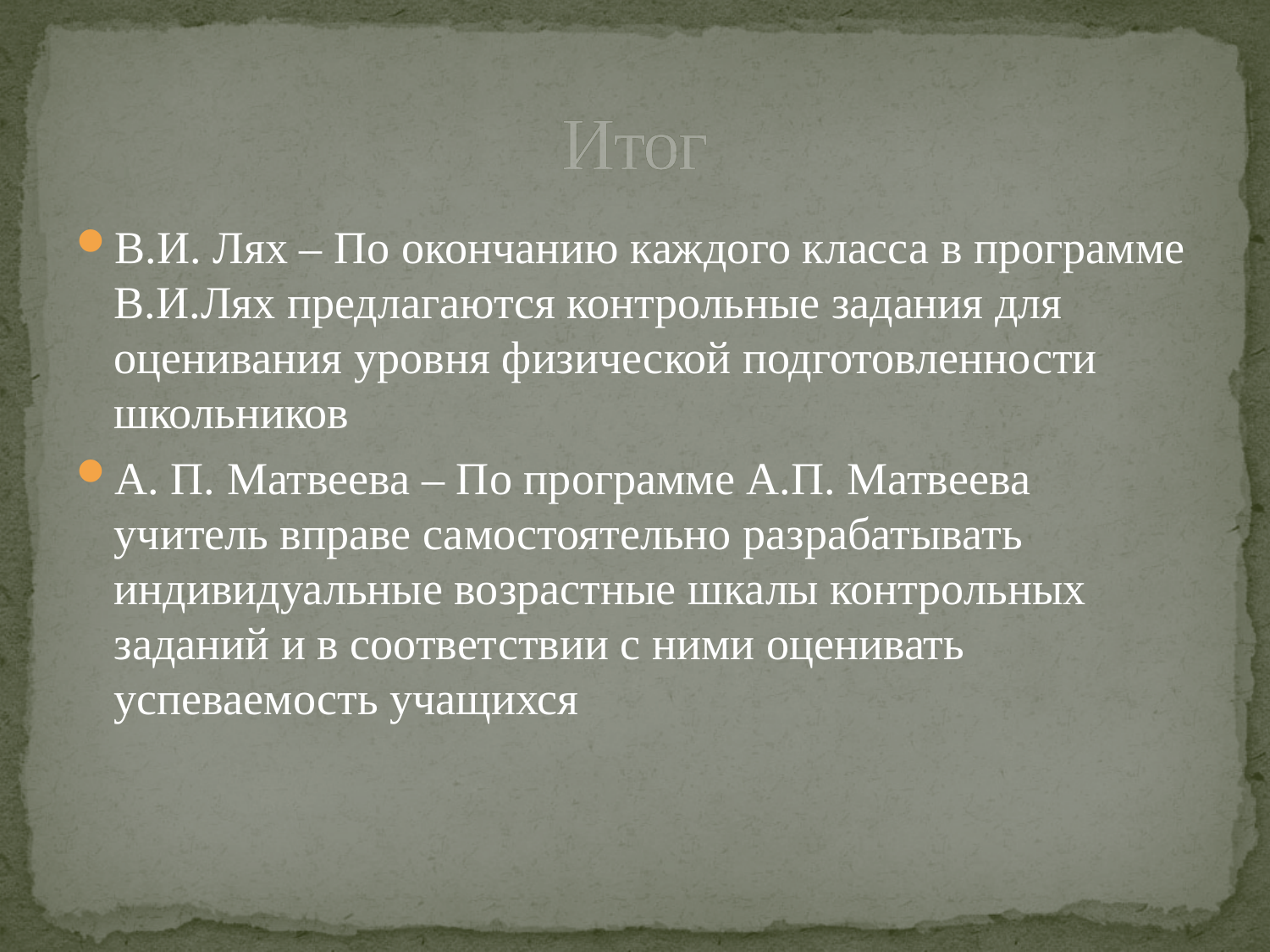

# Итог
В.И. Лях – По окончанию каждого класса в программе В.И.Лях предлагаются контрольные задания для оценивания уровня физической подготовленности школьников
А. П. Матвеева – По программе А.П. Матвеева учитель вправе самостоятельно разрабатывать индивидуальные возрастные шкалы контрольных заданий и в соответствии с ними оценивать успеваемость учащихся